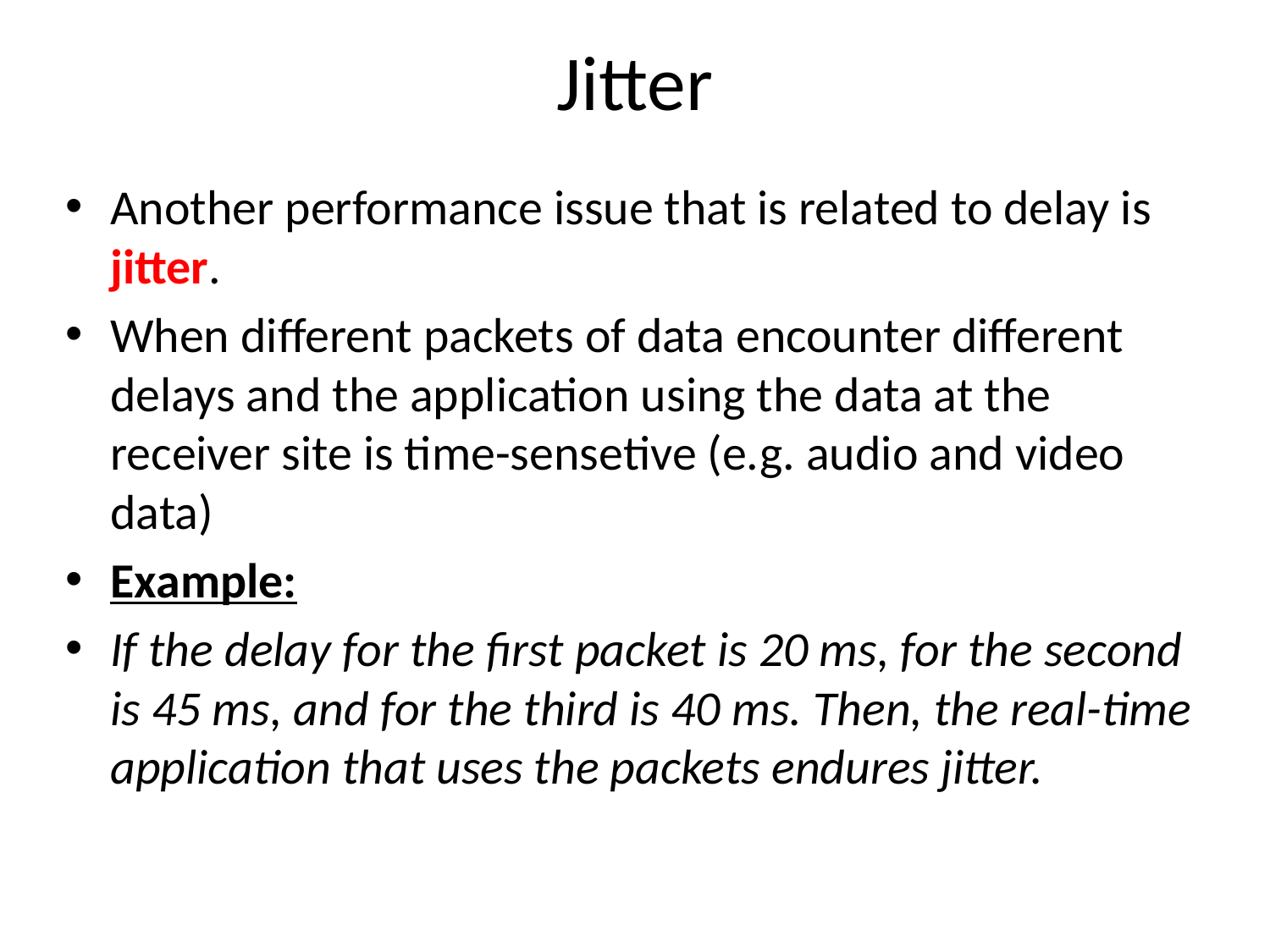

# Jitter
Another performance issue that is related to delay is jitter.
When different packets of data encounter different delays and the application using the data at the receiver site is time-sensetive (e.g. audio and video data)
Example:
If the delay for the first packet is 20 ms, for the second is 45 ms, and for the third is 40 ms. Then, the real-time application that uses the packets endures jitter.